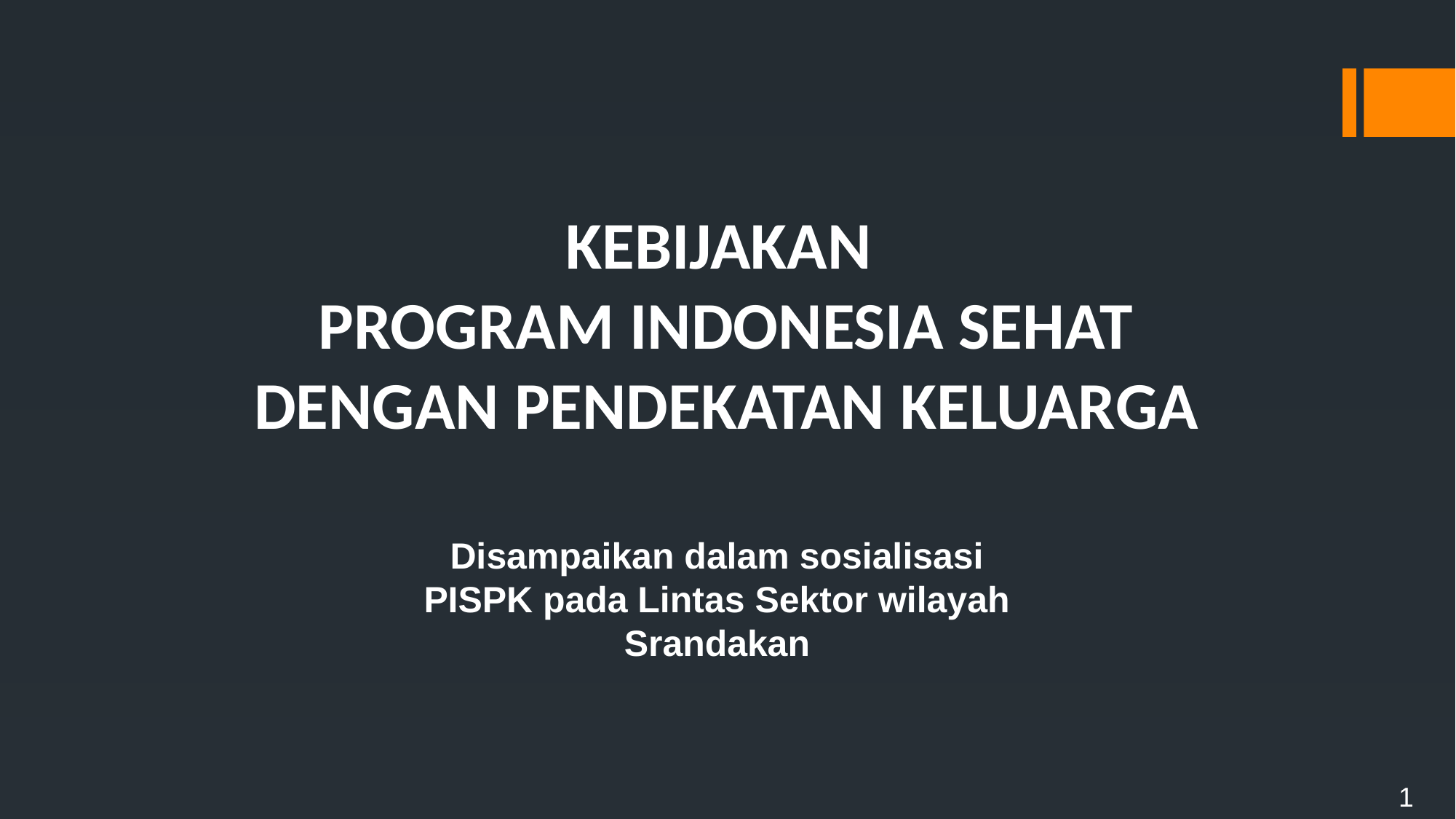

KEBIJAKAN
PROGRAM INDONESIA SEHAT DENGAN PENDEKATAN KELUARGA
Disampaikan dalam sosialisasi PISPK pada Lintas Sektor wilayah Srandakan
1